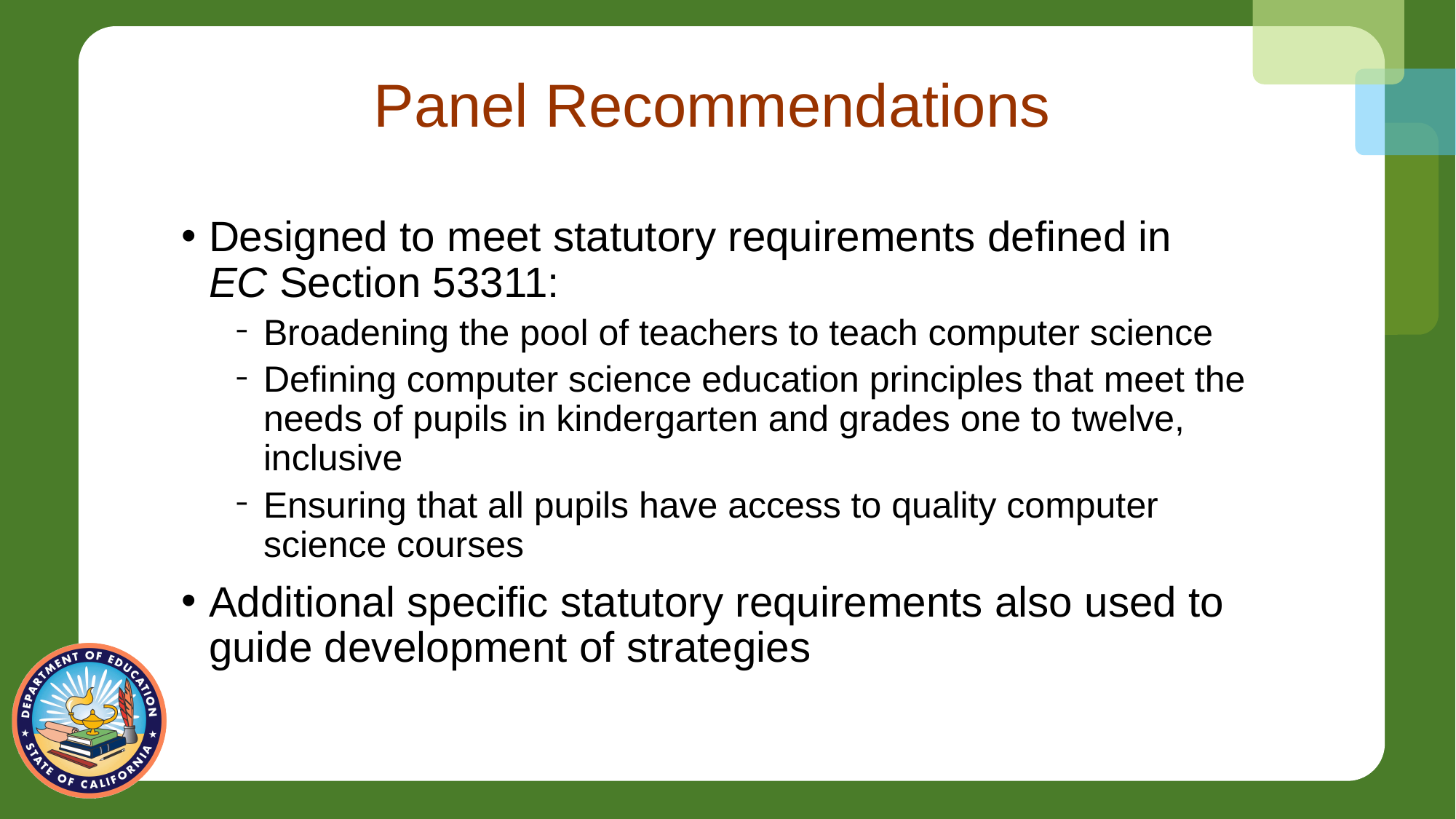

# Panel Recommendations
Designed to meet statutory requirements defined in
EC Section 53311:
Broadening the pool of teachers to teach computer science
Defining computer science education principles that meet the needs of pupils in kindergarten and grades one to twelve, inclusive
Ensuring that all pupils have access to quality computer science courses
Additional specific statutory requirements also used to guide development of strategies